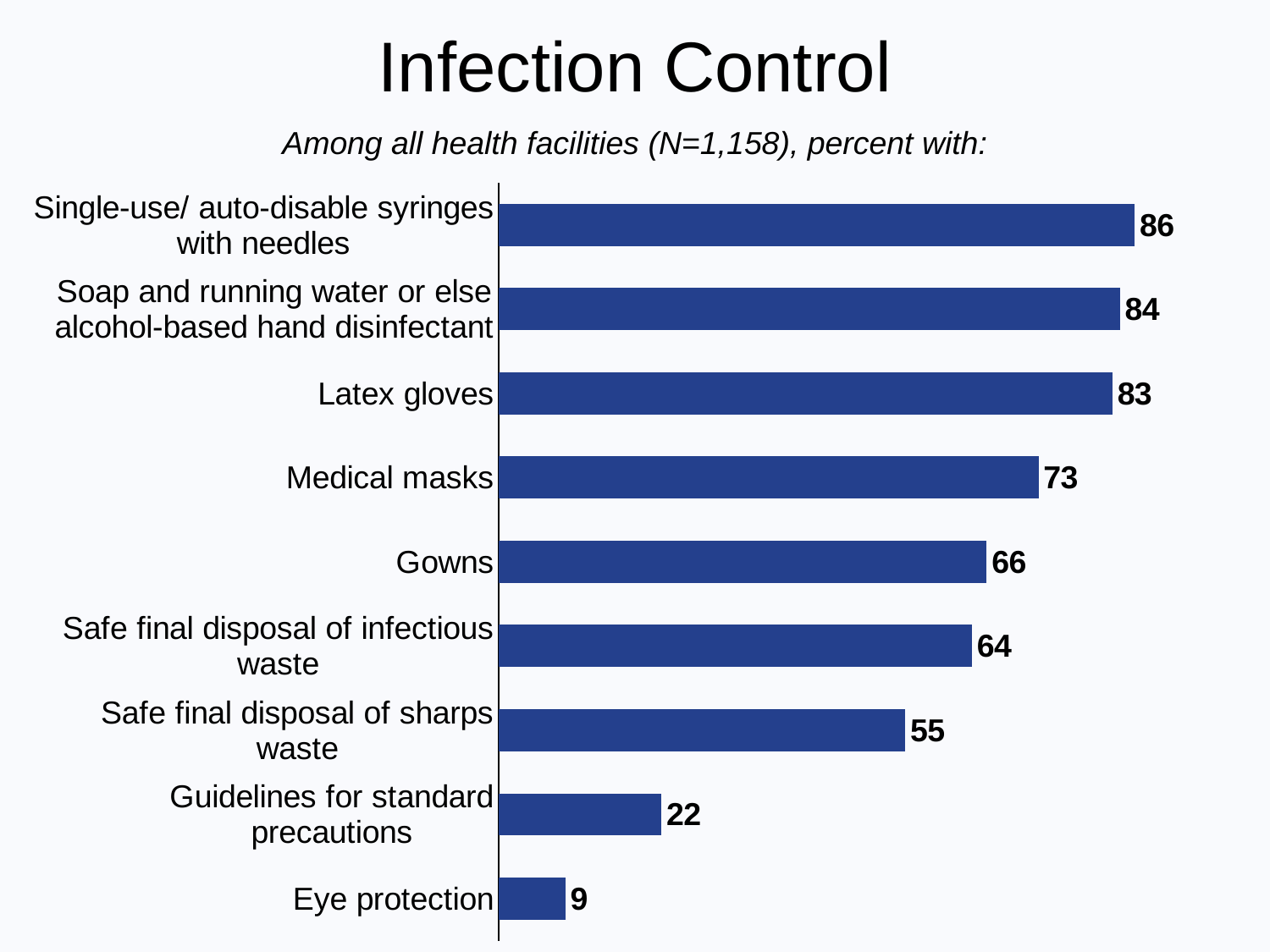

# Infection Control
Among all health facilities (N=1,158), percent with:

### Chart

| Category | Column2 |
|---|---|
| Eye protection | 9.0 |
| Guidelines for standard precautions | 22.0 |
| Safe final disposal of sharps waste | 55.0 |
| Safe final disposal of infectious waste | 64.0 |
| Gowns | 66.0 |
| Medical masks | 73.0 |
| Latex gloves | 83.0 |
| Soap and running water or else alcohol-based hand disinfectant | 84.0 |
| Single-use/ auto-disable syringes with needles | 86.0 |